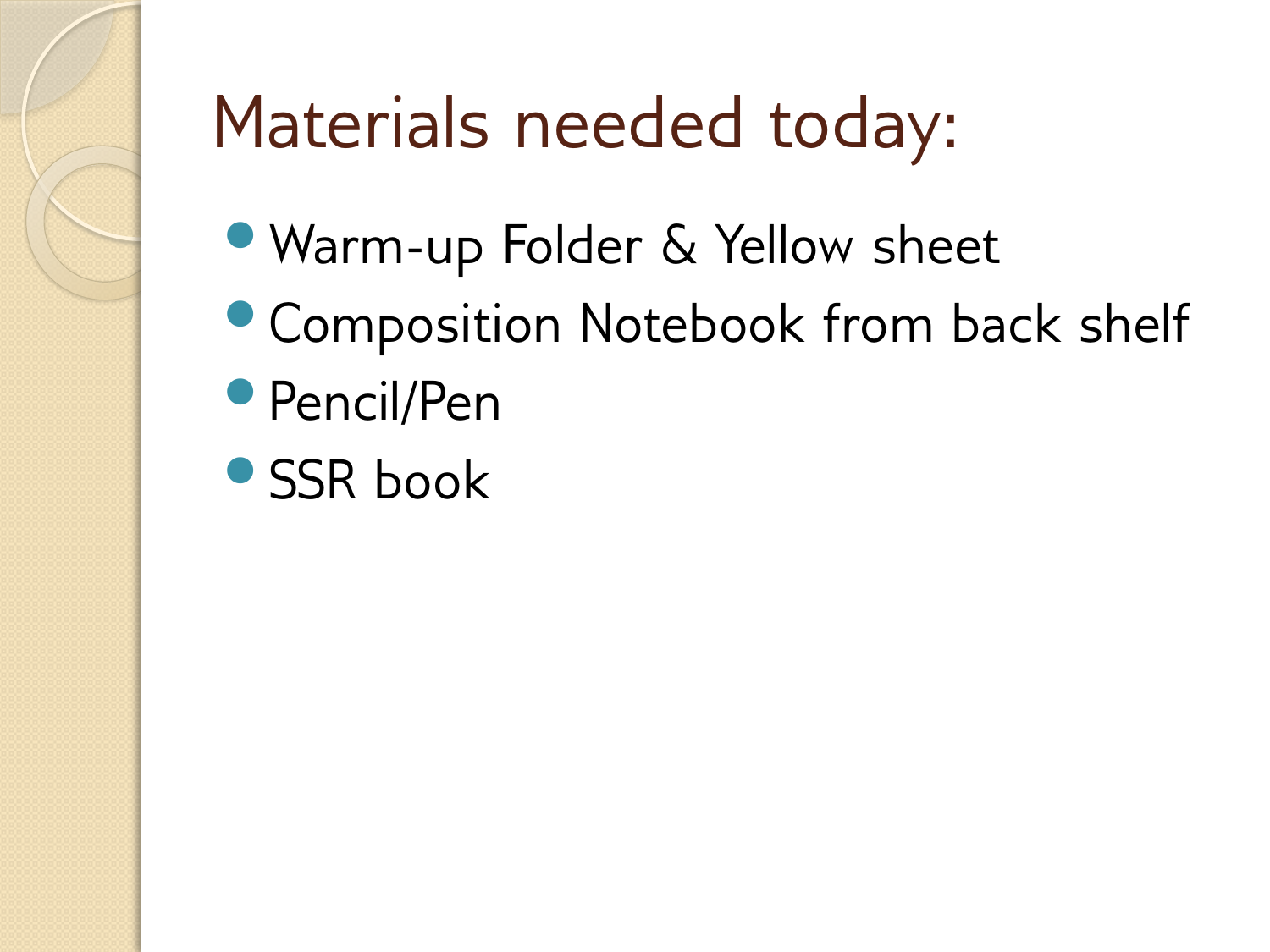

# Materials needed today:
Warm-up Folder & Yellow sheet
Composition Notebook from back shelf
Pencil/Pen
SSR book